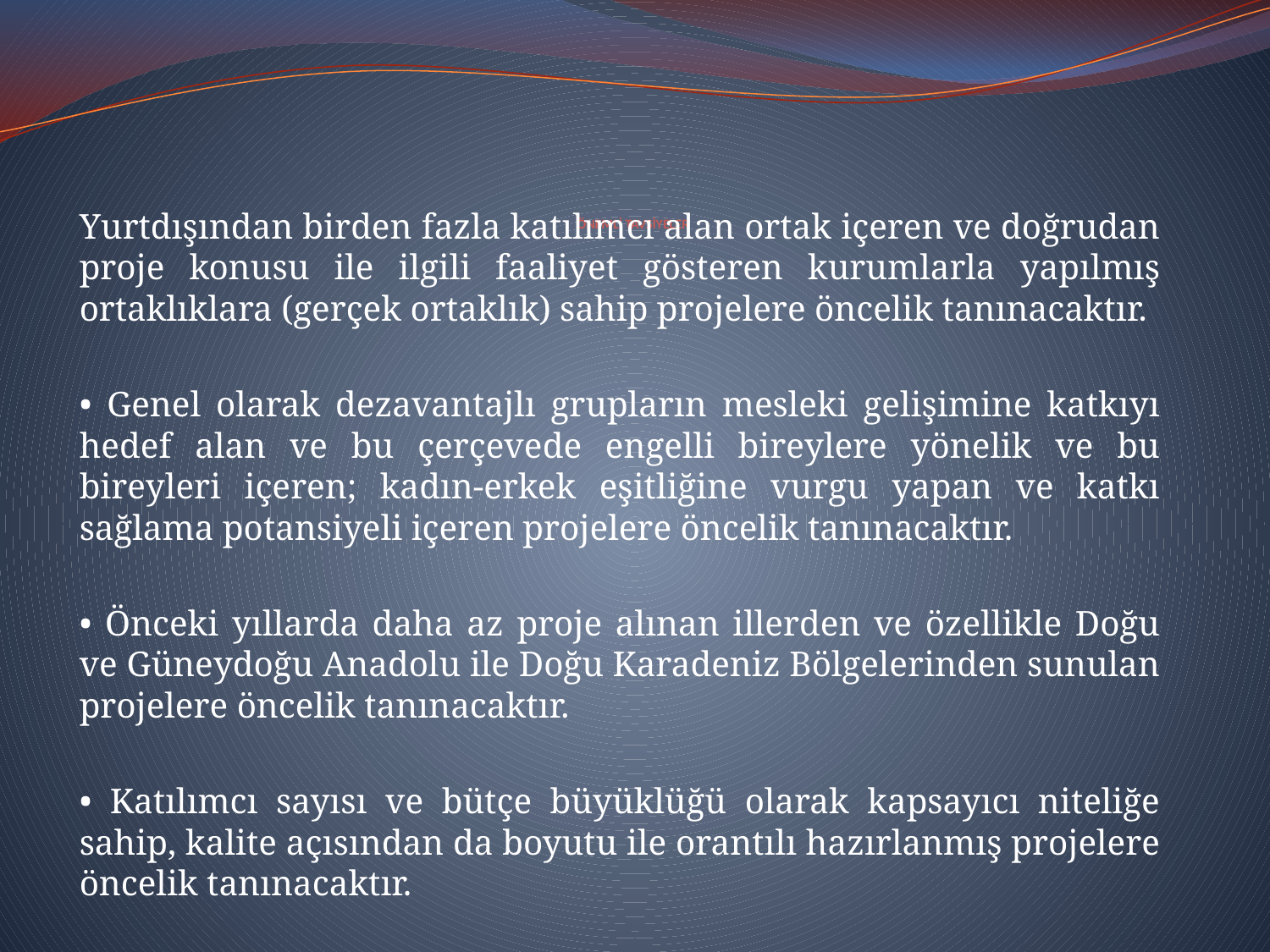

# ÖNEMLİ TAVSİYELER
Yurtdışından birden fazla katılımcı alan ortak içeren ve doğrudan proje konusu ile ilgili faaliyet gösteren kurumlarla yapılmış ortaklıklara (gerçek ortaklık) sahip projelere öncelik tanınacaktır.

• Genel olarak dezavantajlı grupların mesleki gelişimine katkıyı hedef alan ve bu çerçevede engelli bireylere yönelik ve bu bireyleri içeren; kadın-erkek eşitliğine vurgu yapan ve katkı sağlama potansiyeli içeren projelere öncelik tanınacaktır.

• Önceki yıllarda daha az proje alınan illerden ve özellikle Doğu ve Güneydoğu Anadolu ile Doğu Karadeniz Bölgelerinden sunulan projelere öncelik tanınacaktır.

• Katılımcı sayısı ve bütçe büyüklüğü olarak kapsayıcı niteliğe sahip, kalite açısından da boyutu ile orantılı hazırlanmış projelere öncelik tanınacaktır.